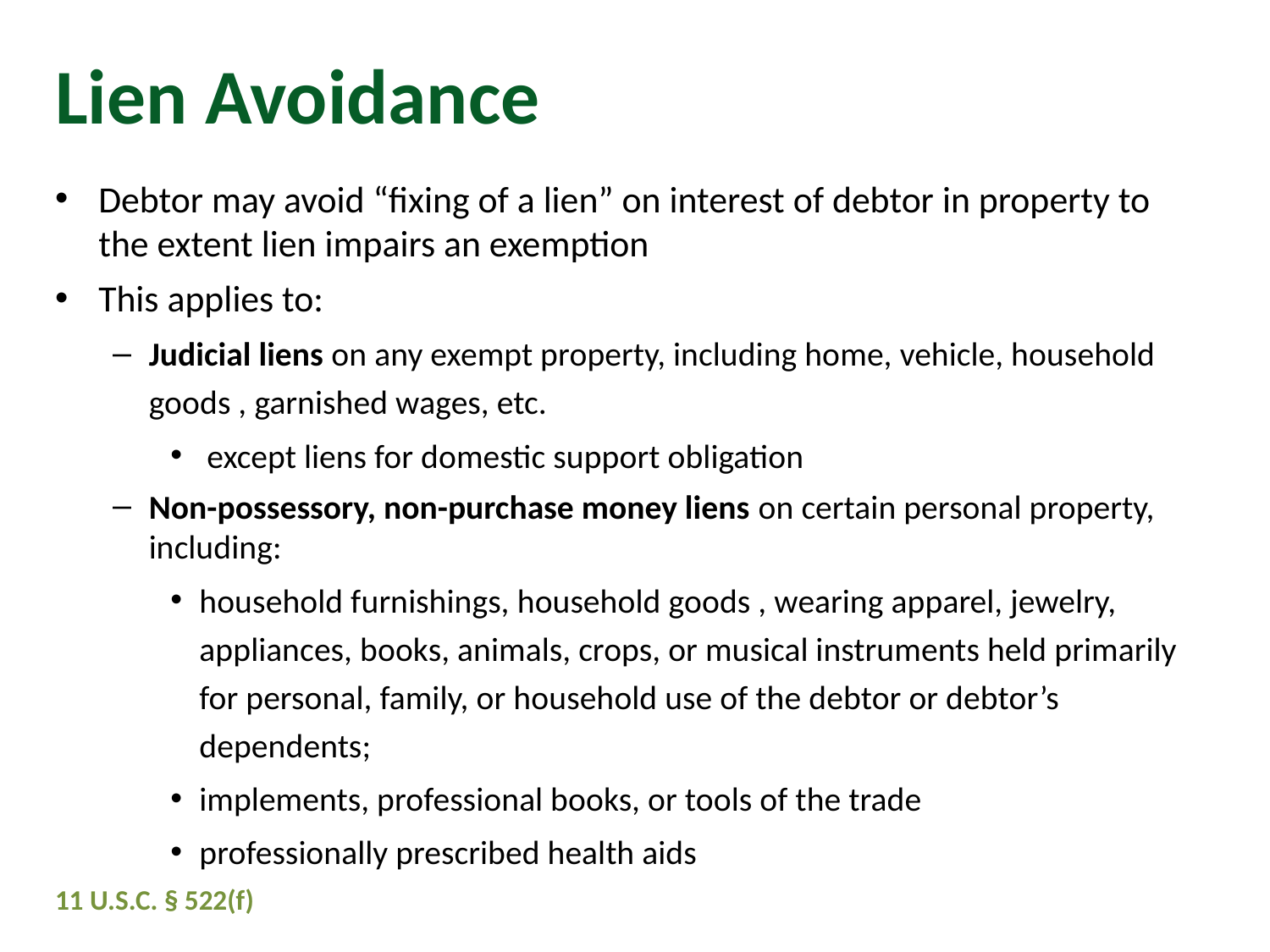

# Lien Avoidance
Debtor may avoid “fixing of a lien” on interest of debtor in property to the extent lien impairs an exemption
This applies to:
Judicial liens on any exempt property, including home, vehicle, household goods , garnished wages, etc.
 except liens for domestic support obligation
Non-possessory, non-purchase money liens on certain personal property, including:
household furnishings, household goods , wearing apparel, jewelry, appliances, books, animals, crops, or musical instruments held primarily for personal, family, or household use of the debtor or debtor’s dependents;
implements, professional books, or tools of the trade
professionally prescribed health aids
11 U.S.C. § 522(f)